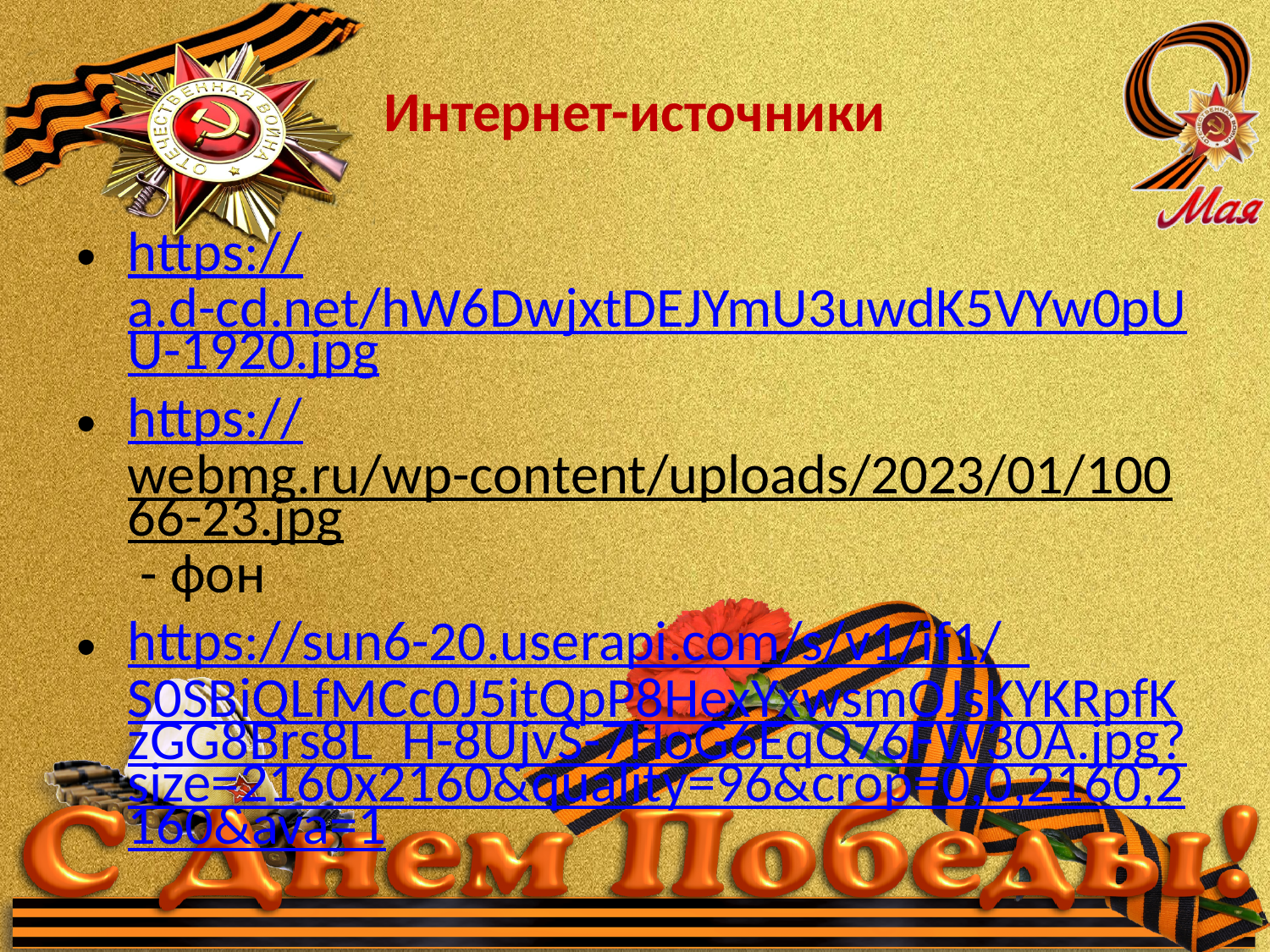

# Интернет-источники
https://a.d-cd.net/hW6DwjxtDEJYmU3uwdK5VYw0pUU-1920.jpg
https://webmg.ru/wp-content/uploads/2023/01/10066-23.jpg - фон
https://sun6-20.userapi.com/s/v1/if1/_S0SBiQLfMCc0J5itQpP8HexYxwsmOJsKYKRpfKzGG8Brs8L_H-8UjvS-7HoG6EqQ76FW30A.jpg?size=2160x2160&quality=96&crop=0,0,2160,2160&ava=1